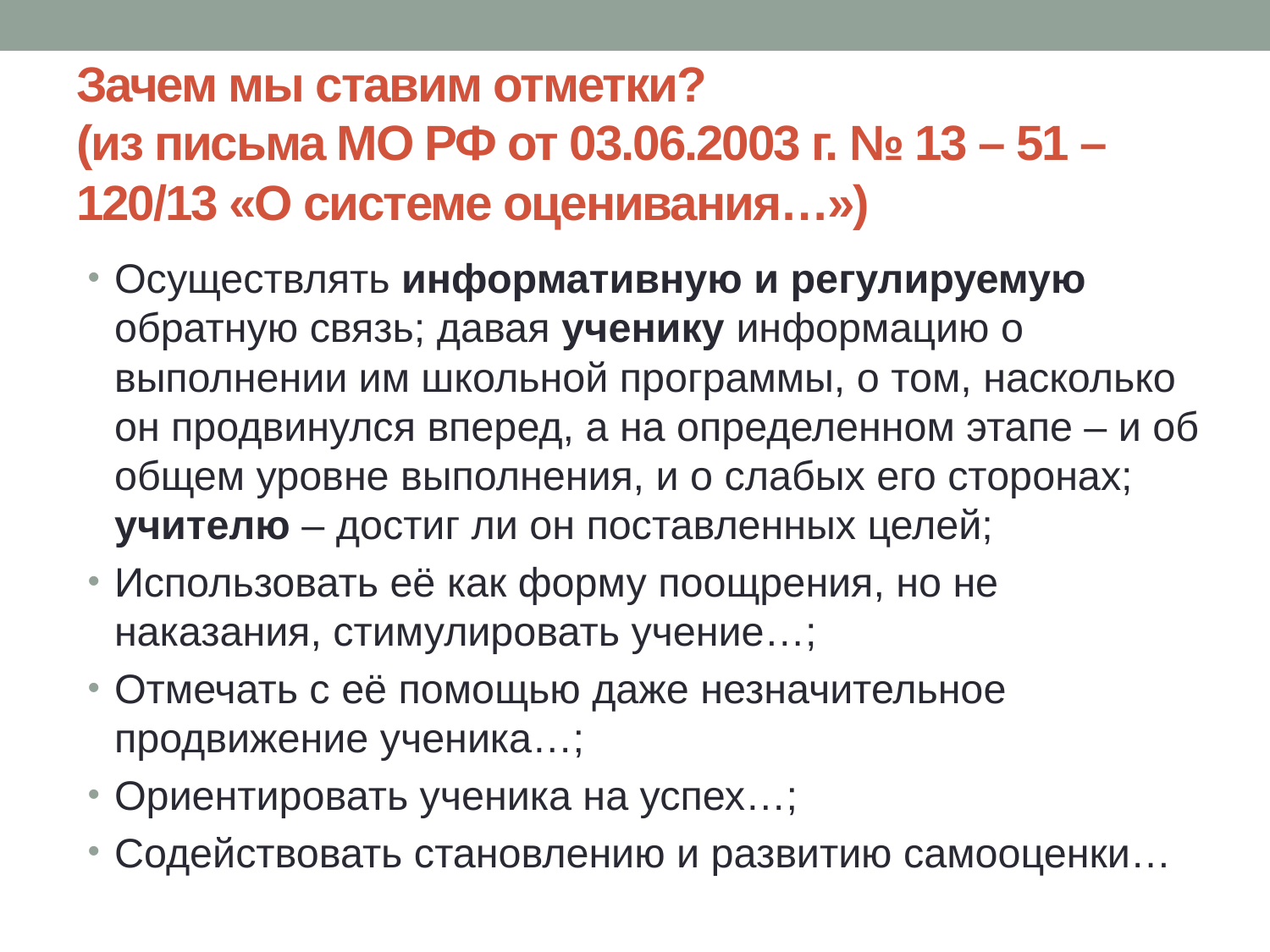

# Зачем мы ставим отметки? (из письма МО РФ от 03.06.2003 г. № 13 – 51 – 120/13 «О системе оценивания…»)
Осуществлять информативную и регулируемую обратную связь; давая ученику информацию о выполнении им школьной программы, о том, насколько он продвинулся вперед, а на определенном этапе – и об общем уровне выполнения, и о слабых его сторонах; учителю – достиг ли он поставленных целей;
Использовать её как форму поощрения, но не наказания, стимулировать учение…;
Отмечать с её помощью даже незначительное продвижение ученика…;
Ориентировать ученика на успех…;
Содействовать становлению и развитию самооценки…